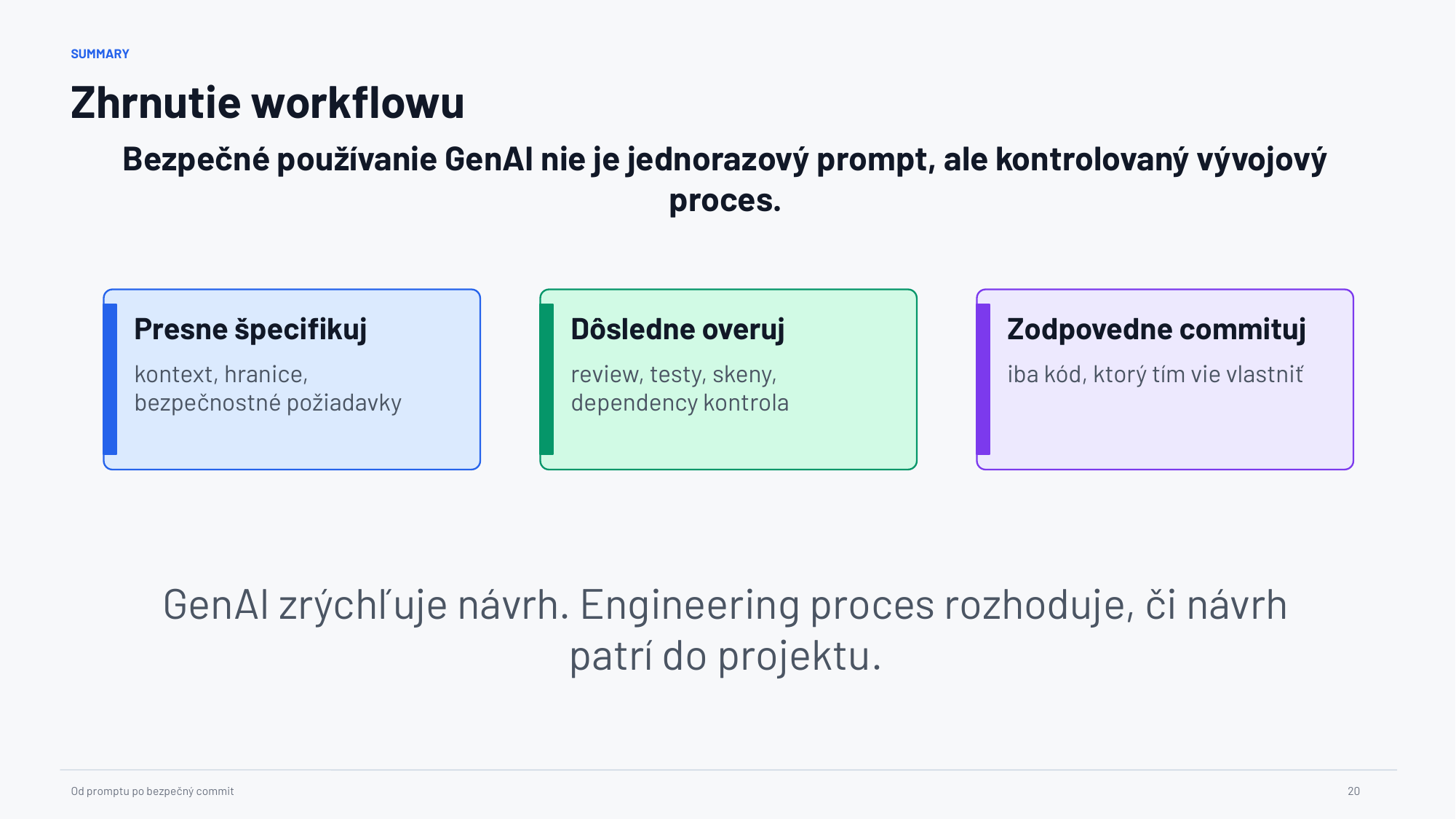

SUMMARY
Zhrnutie workflowu
Bezpečné používanie GenAI nie je jednorazový prompt, ale kontrolovaný vývojový proces.

Presne špecifikuj
Dôsledne overuj
Zodpovedne commituj
kontext, hranice, bezpečnostné požiadavky
review, testy, skeny, dependency kontrola
iba kód, ktorý tím vie vlastniť
GenAI zrýchľuje návrh. Engineering proces rozhoduje, či návrh patrí do projektu.
20